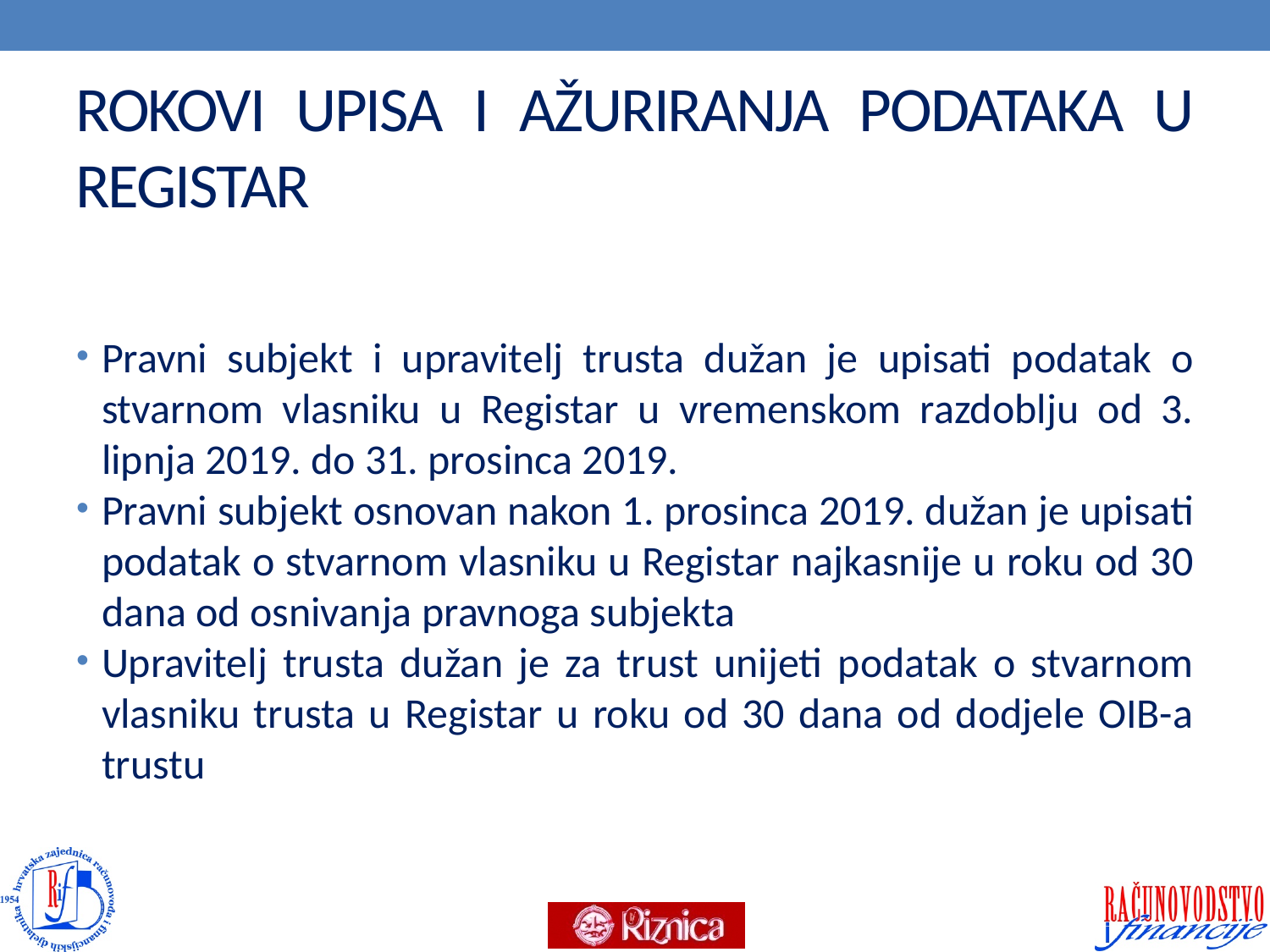

# ROKOVI UPISA I AŽURIRANJA PODATAKA U REGISTAR

Pravni subjekt i upravitelj trusta dužan je upisati podatak o stvarnom vlasniku u Registar u vremenskom razdoblju od 3. lipnja 2019. do 31. prosinca 2019.
Pravni subjekt osnovan nakon 1. prosinca 2019. dužan je upisati podatak o stvarnom vlasniku u Registar najkasnije u roku od 30 dana od osnivanja pravnoga subjekta
Upravitelj trusta dužan je za trust unijeti podatak o stvarnom vlasniku trusta u Registar u roku od 30 dana od dodjele OIB-a trustu